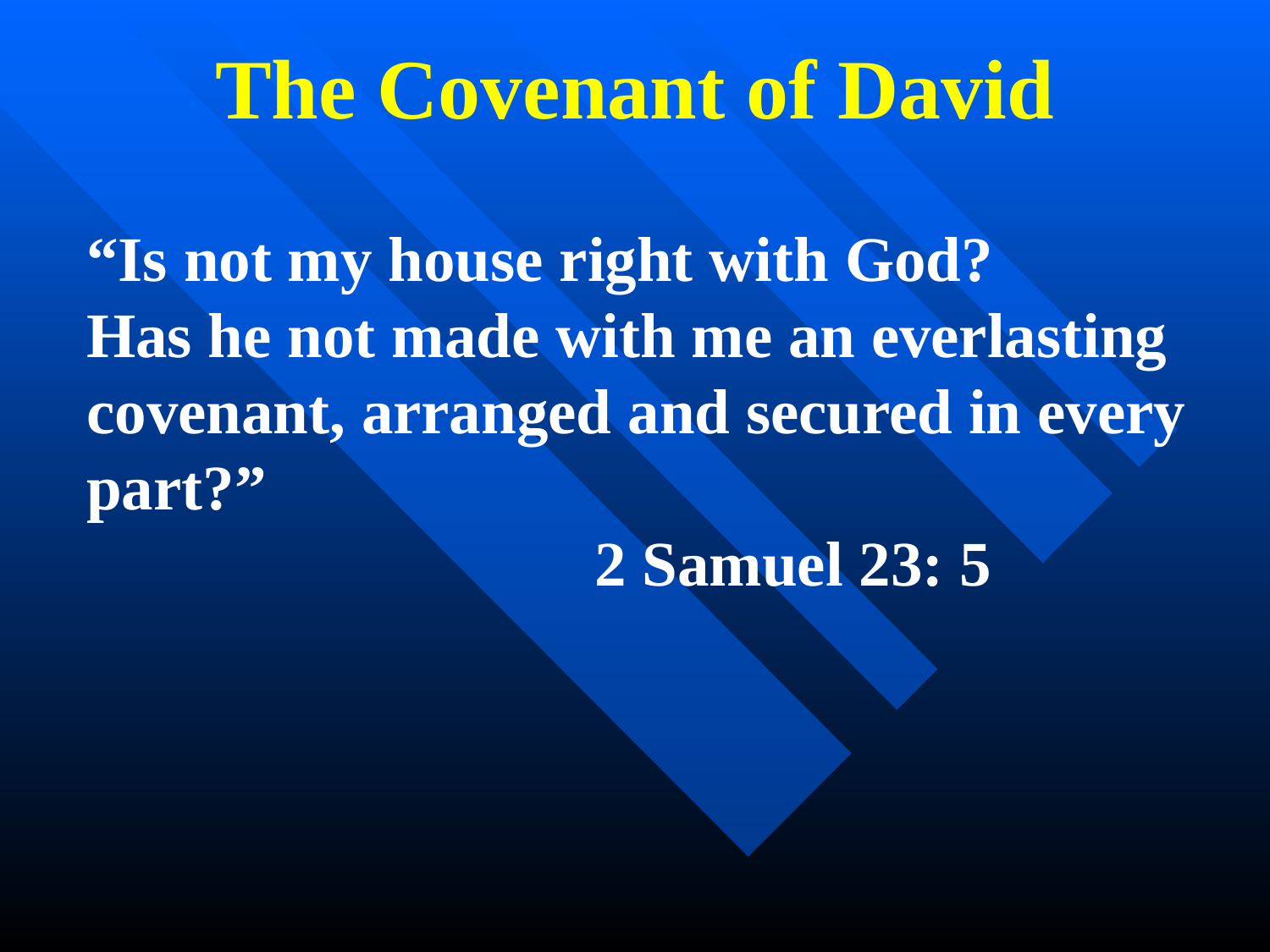

The Covenant of David
“Is not my house right with God?
Has he not made with me an everlasting covenant, arranged and secured in every part?”
				2 Samuel 23: 5